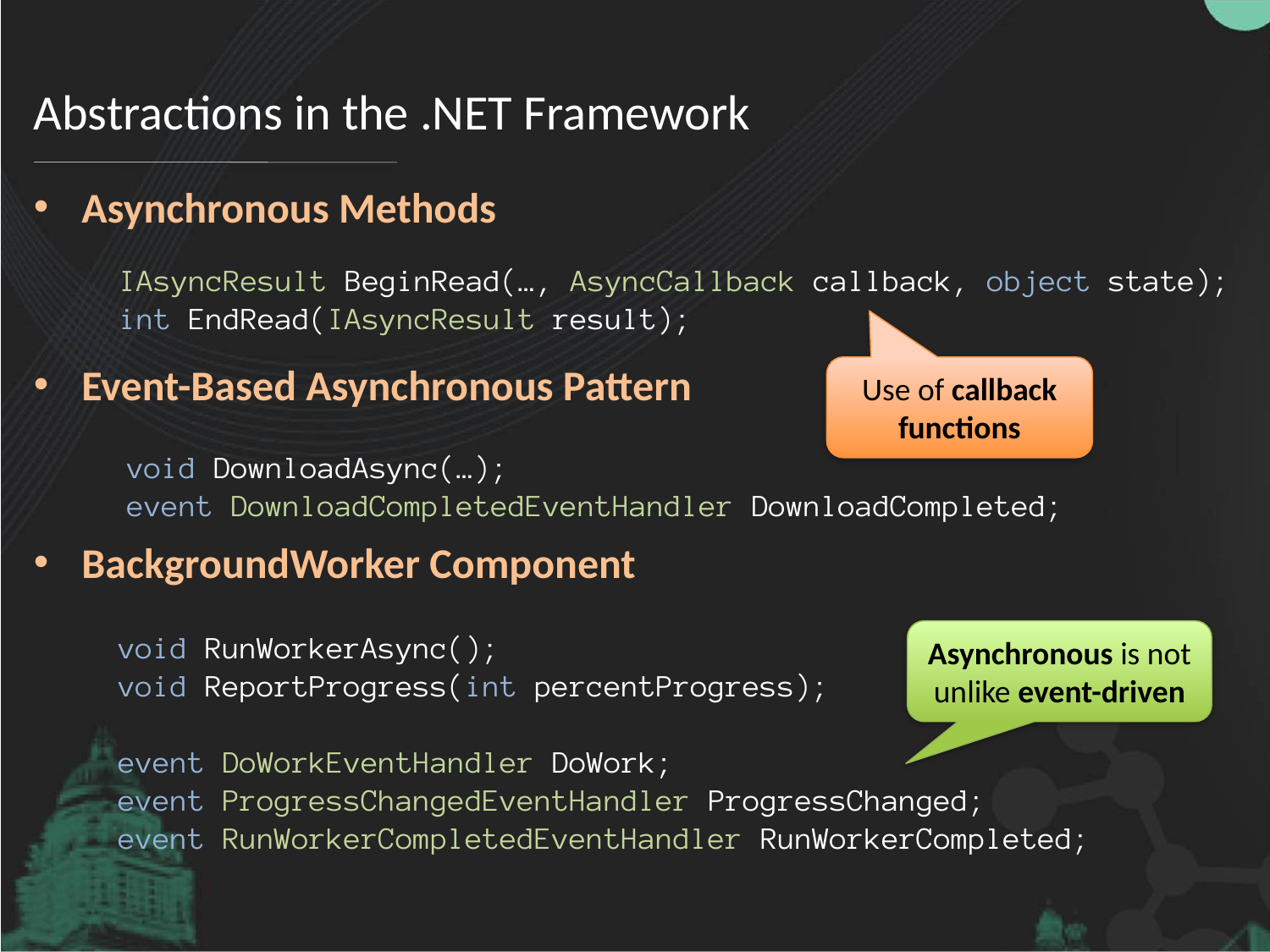

# Abstractions in the .NET Framework
Asynchronous Methods

Event-Based Asynchronous Pattern

BackgroundWorker Component

IAsyncResult BeginRead(…, AsyncCallback callback, object state);
int EndRead(IAsyncResult result);
Use of callback functions
void DownloadAsync(…);
event DownloadCompletedEventHandler DownloadCompleted;
void RunWorkerAsync();
void ReportProgress(int percentProgress);

event DoWorkEventHandler DoWork;
event ProgressChangedEventHandler ProgressChanged;
event RunWorkerCompletedEventHandler RunWorkerCompleted;
Asynchronous is not unlike event-driven